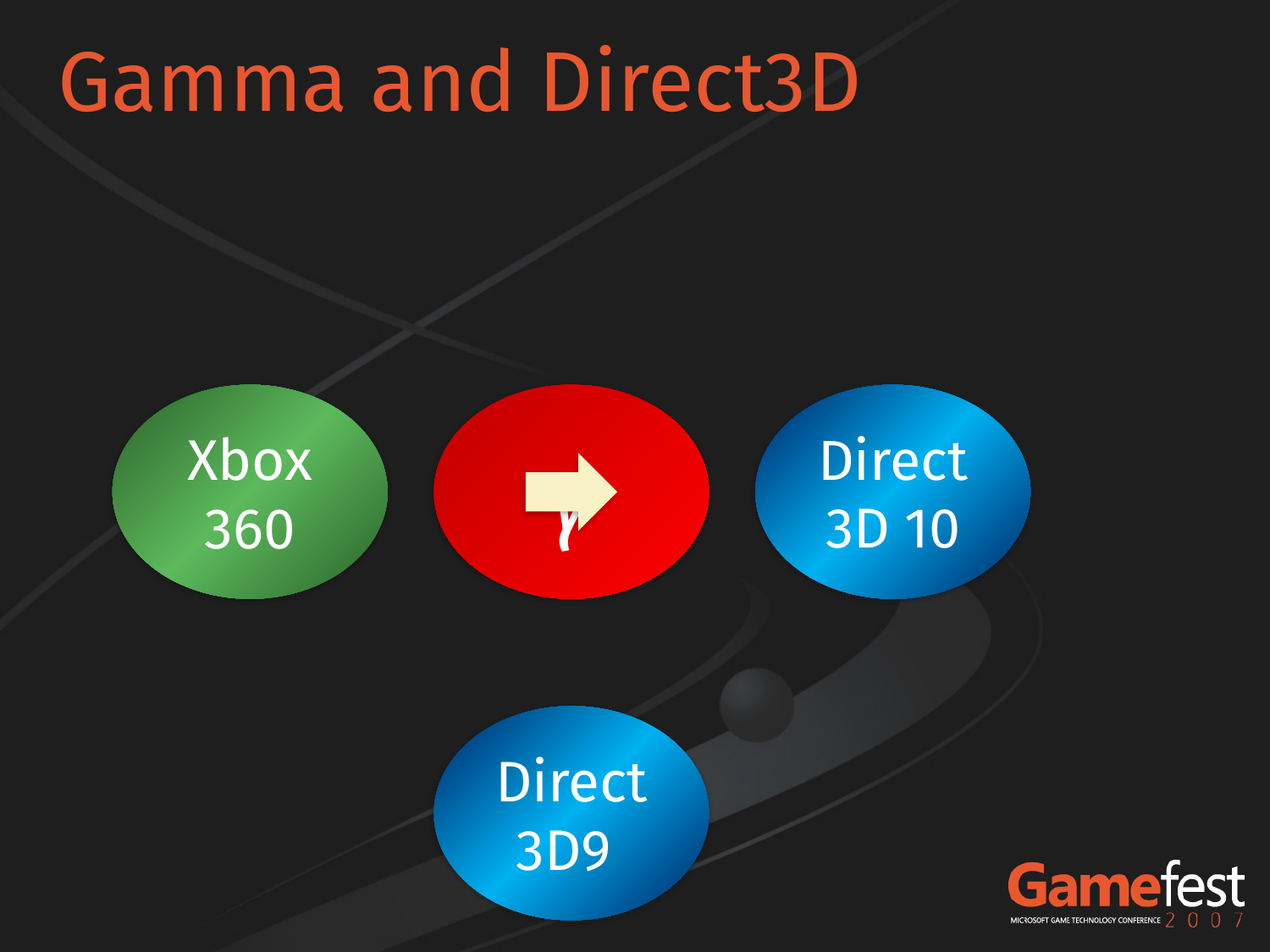

# Gamma and Direct3D
γ
Direct3D 10
Direct3D9
Xbox 360